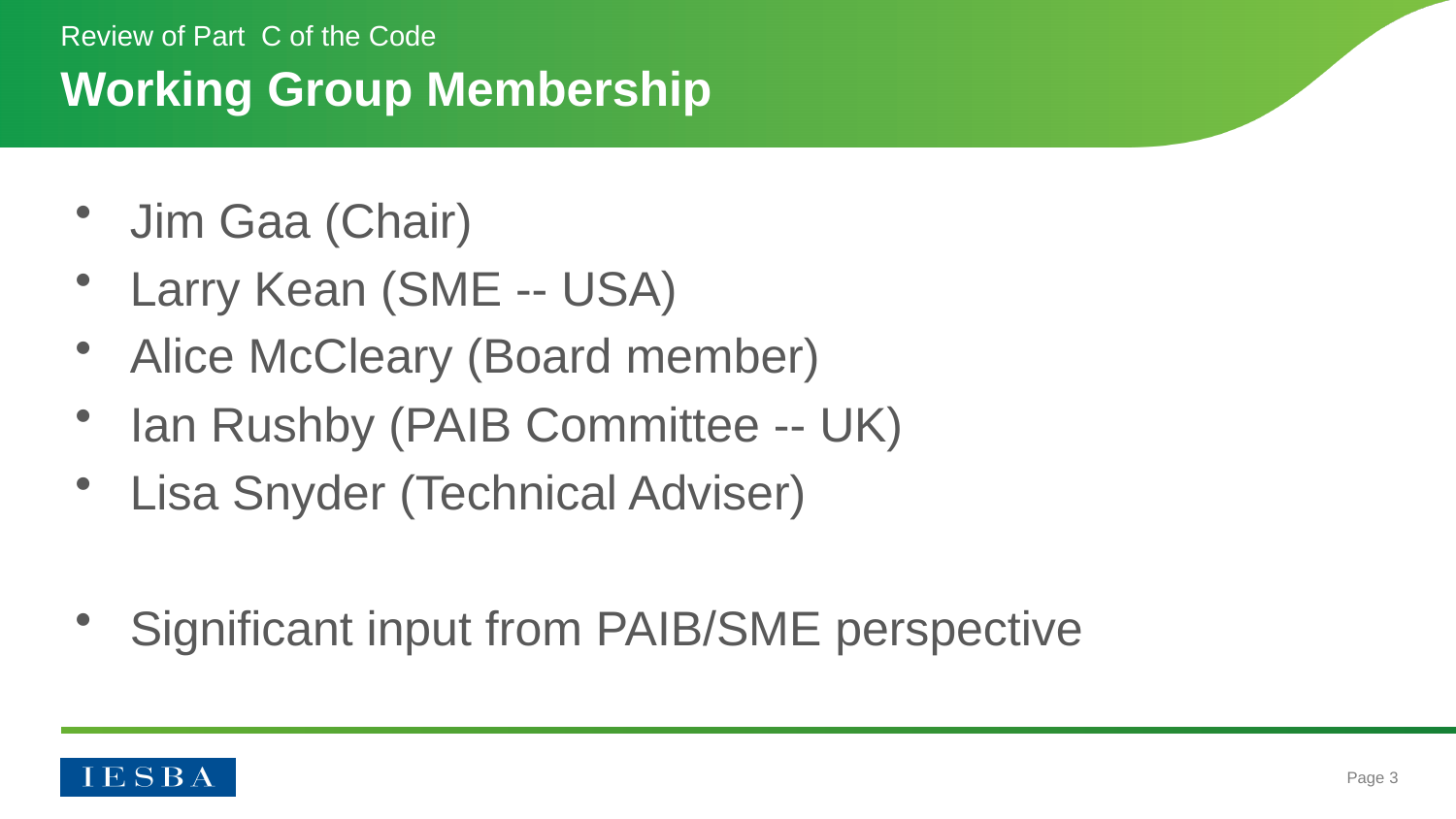

Review of Part  C of the Code

# Working Group Membership
Jim Gaa (Chair)
Larry Kean (SME -- USA)
Alice McCleary (Board member)
Ian Rushby (PAIB Committee -- UK)
Lisa Snyder (Technical Adviser)

Significant input from PAIB/SME perspective